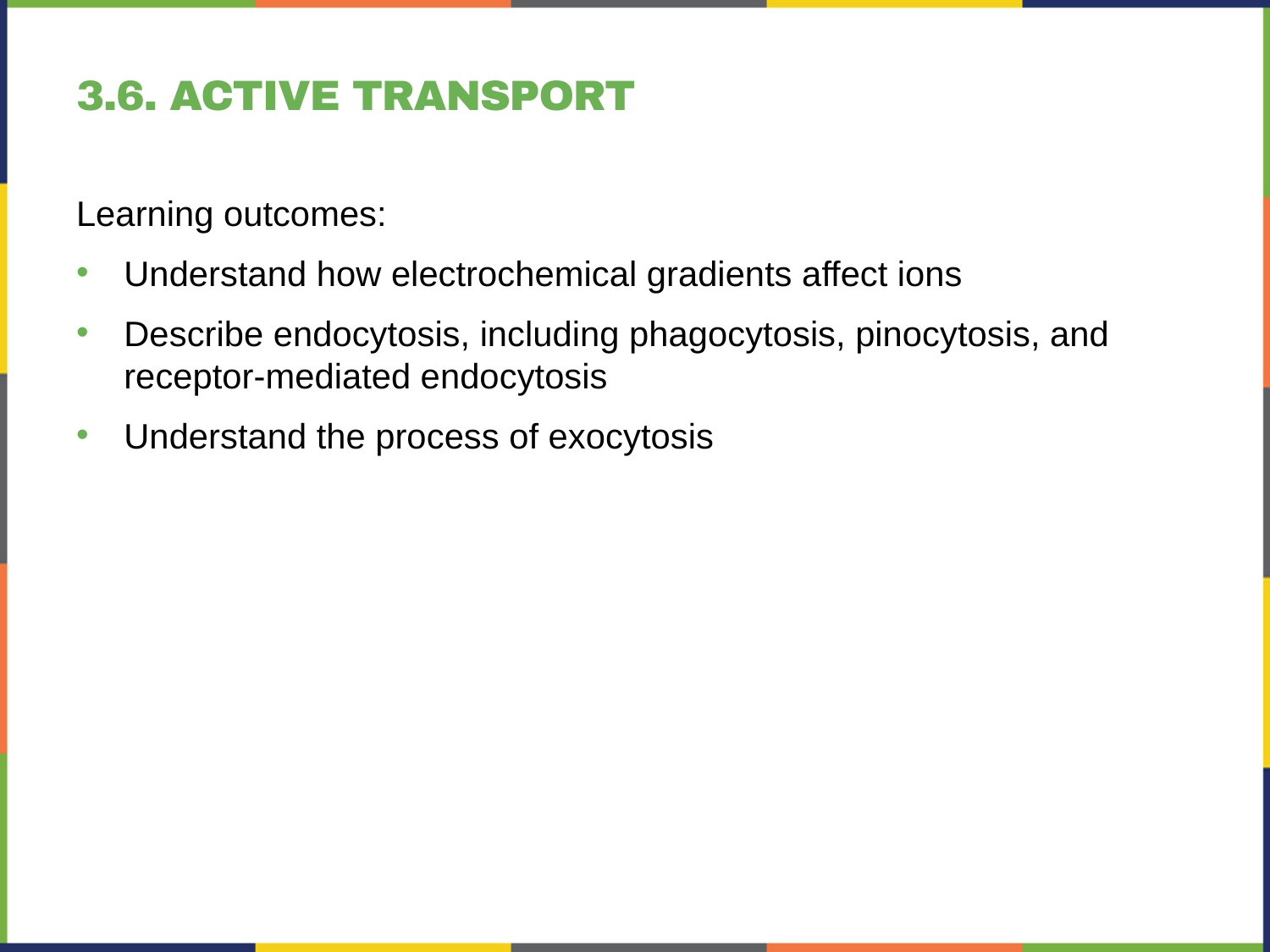

# 3.6. active transport
Learning outcomes:
Understand how electrochemical gradients affect ions
Describe endocytosis, including phagocytosis, pinocytosis, and receptor-mediated endocytosis
Understand the process of exocytosis